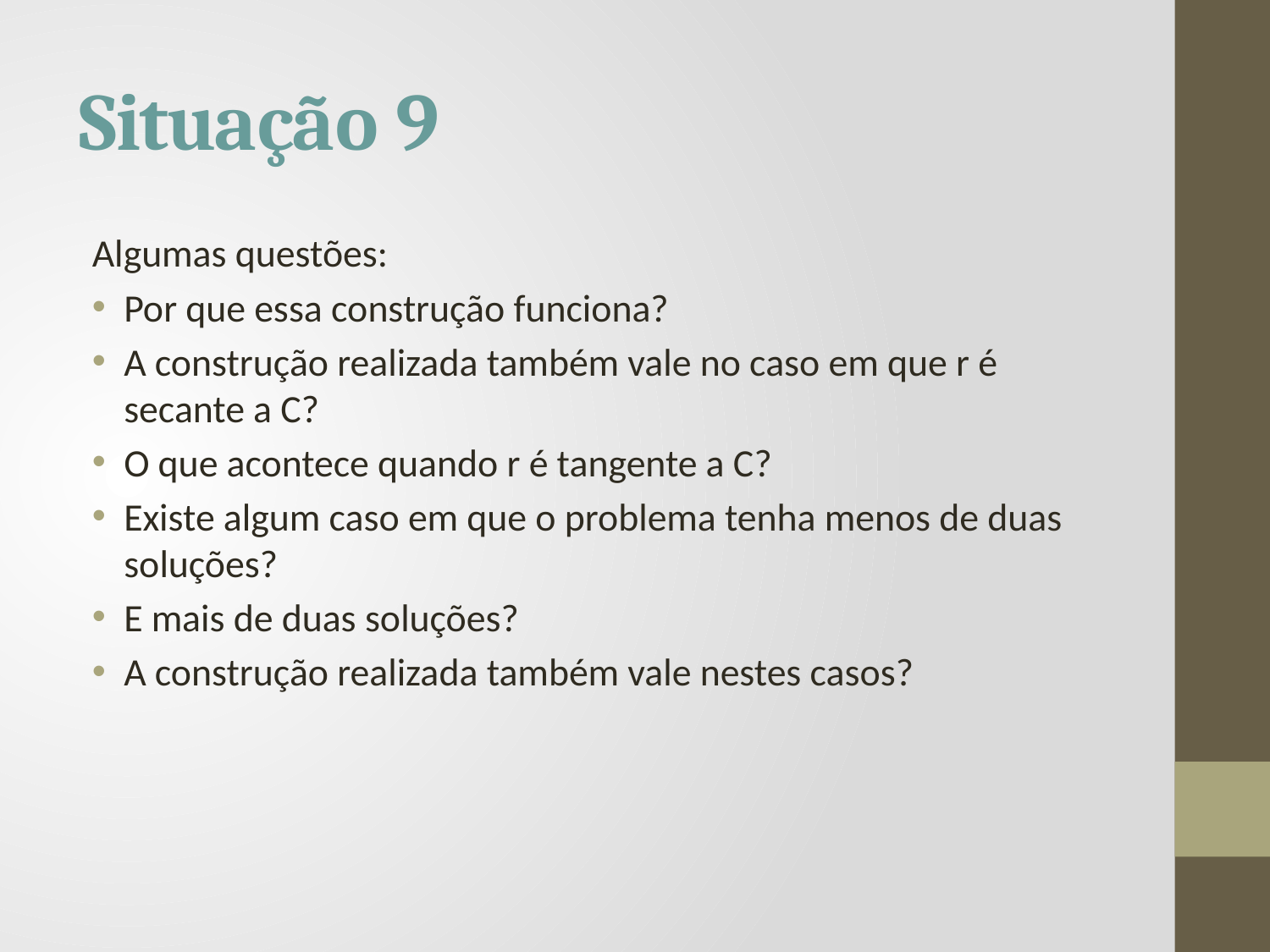

# Situação 9
Algumas questões:
Por que essa construção funciona?
A construção realizada também vale no caso em que r é secante a C?
O que acontece quando r é tangente a C?
Existe algum caso em que o problema tenha menos de duas soluções?
E mais de duas soluções?
A construção realizada também vale nestes casos?